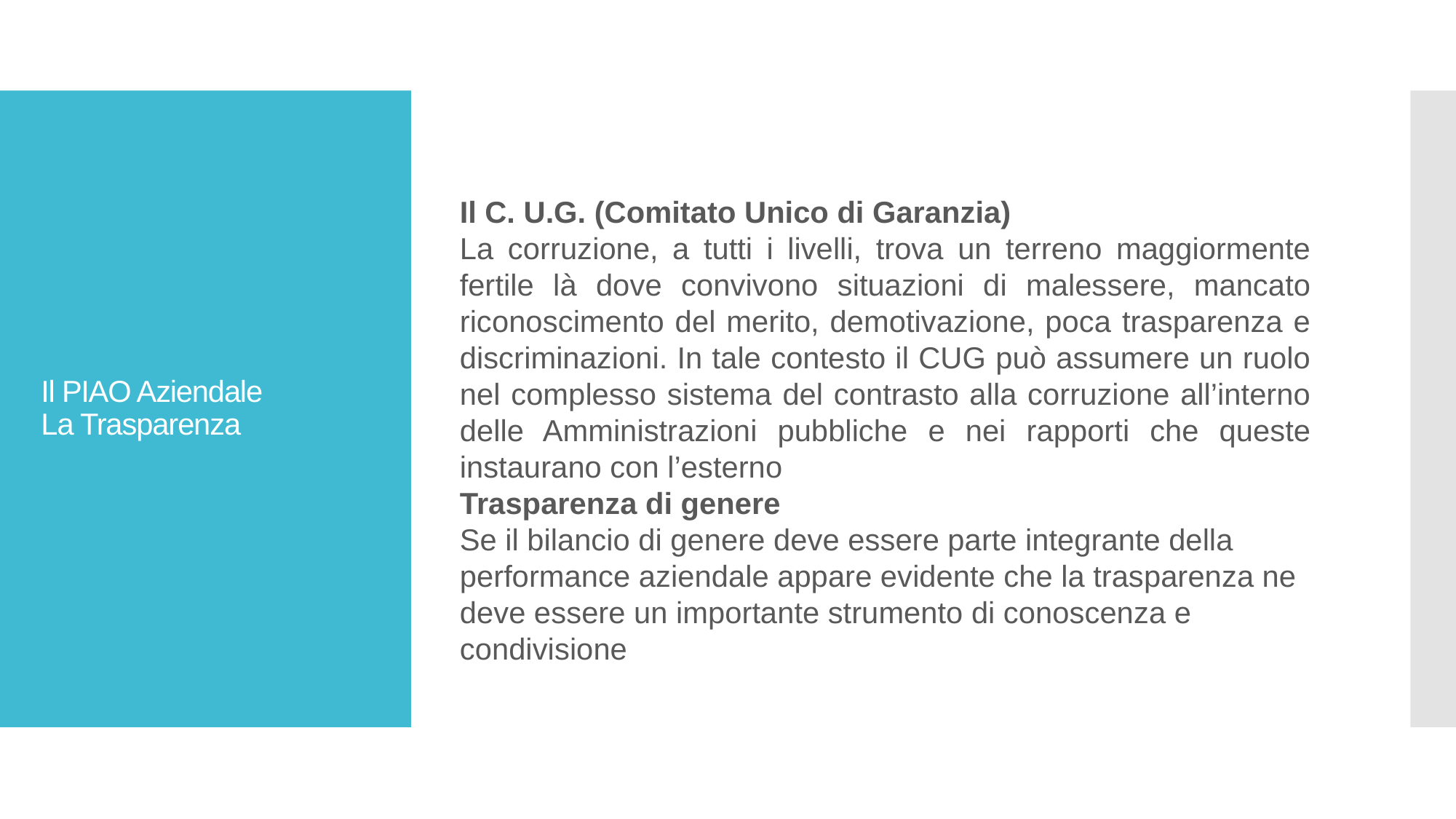

Il C. U.G. (Comitato Unico di Garanzia)
La corruzione, a tutti i livelli, trova un terreno maggiormente fertile là dove convivono situazioni di malessere, mancato riconoscimento del merito, demotivazione, poca trasparenza e discriminazioni. In tale contesto il CUG può assumere un ruolo nel complesso sistema del contrasto alla corruzione all’interno delle Amministrazioni pubbliche e nei rapporti che queste instaurano con l’esterno
Trasparenza di genere
Se il bilancio di genere deve essere parte integrante della performance aziendale appare evidente che la trasparenza ne deve essere un importante strumento di conoscenza e condivisione
# Il PIAO Aziendale La Trasparenza